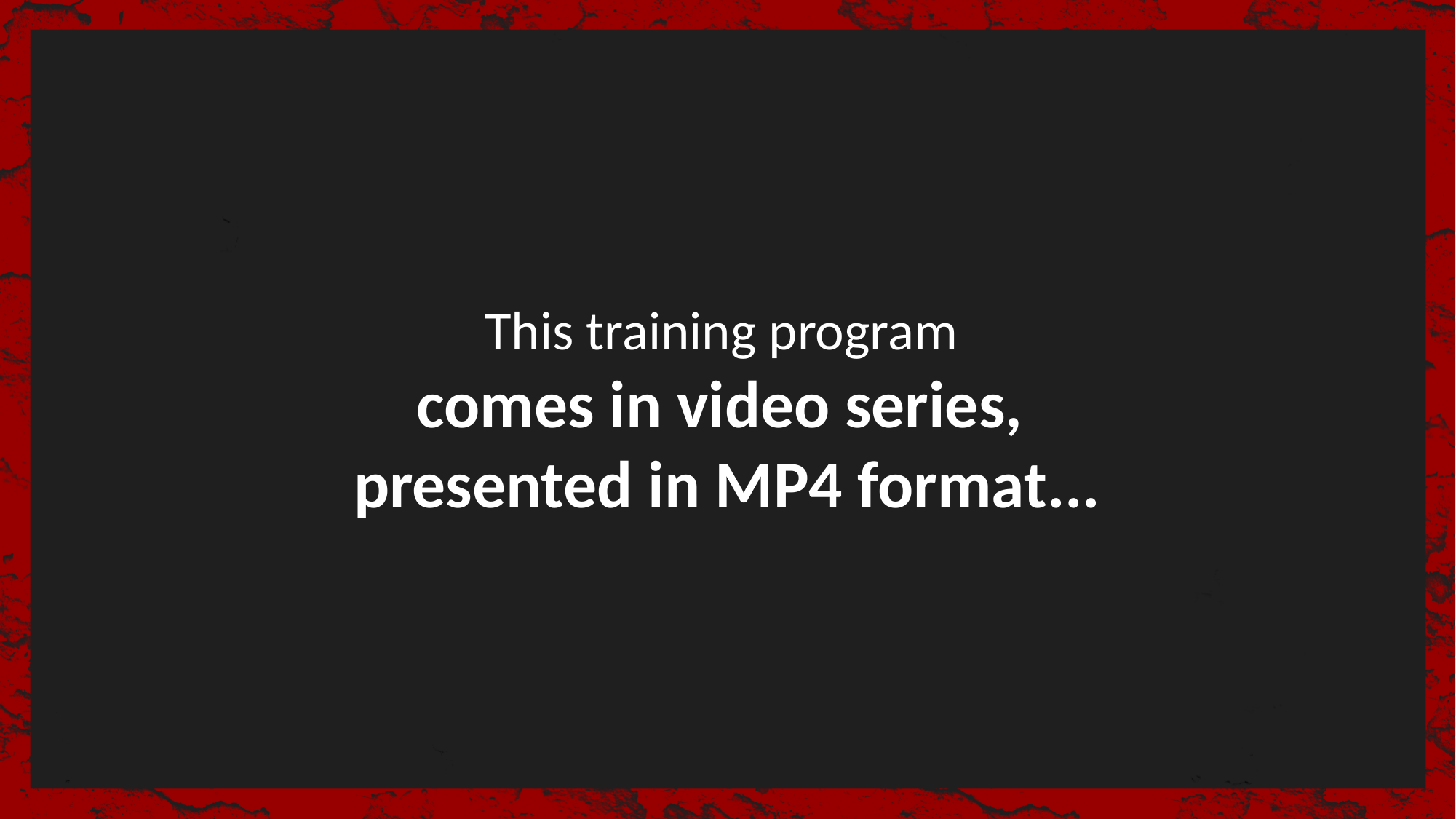

This training program
comes in video series,
presented in MP4 format...